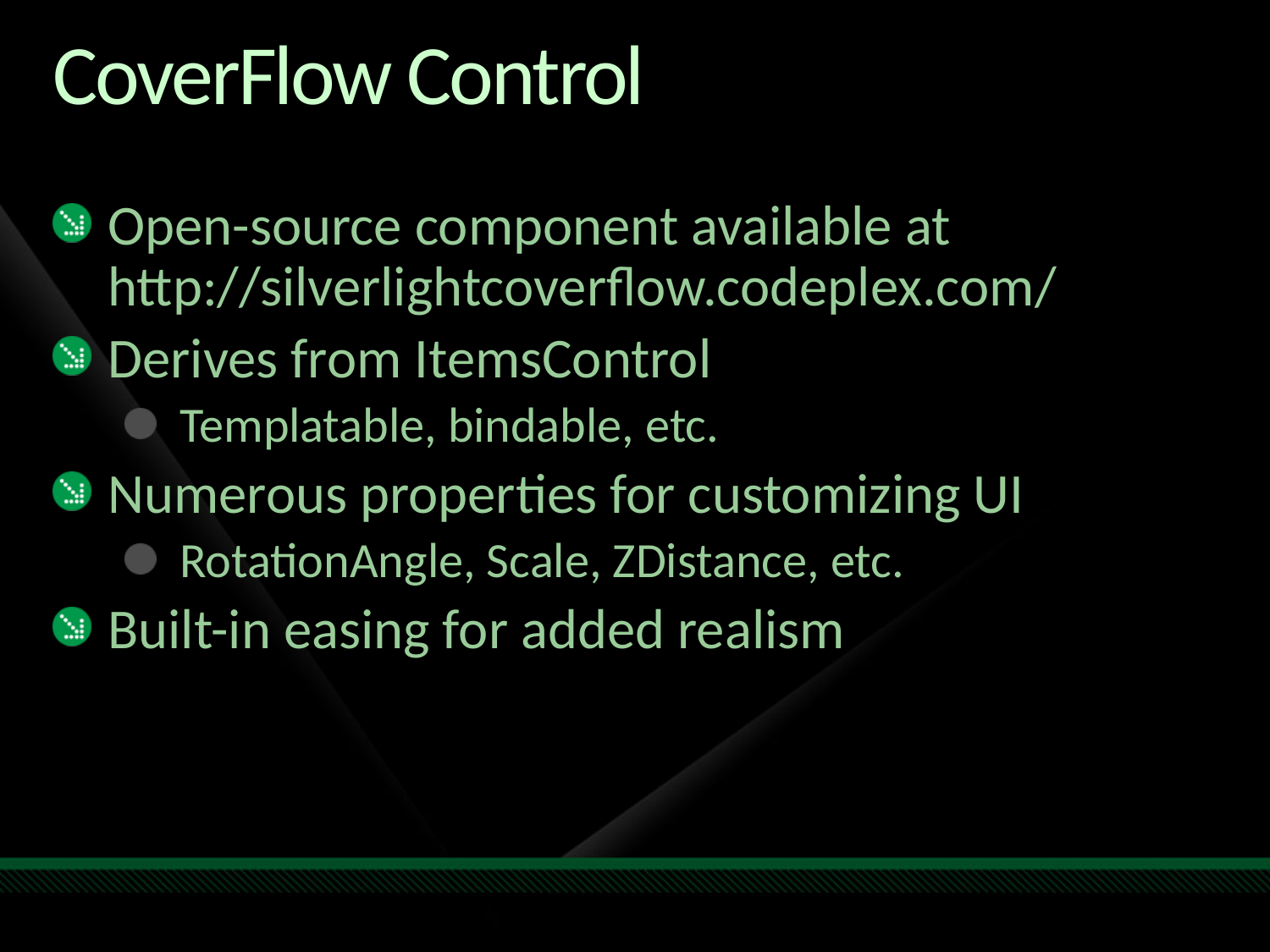

# CoverFlow Control
Open-source component available at http://silverlightcoverflow.codeplex.com/
Derives from ItemsControl
Templatable, bindable, etc.
Numerous properties for customizing UI
RotationAngle, Scale, ZDistance, etc.
Built-in easing for added realism